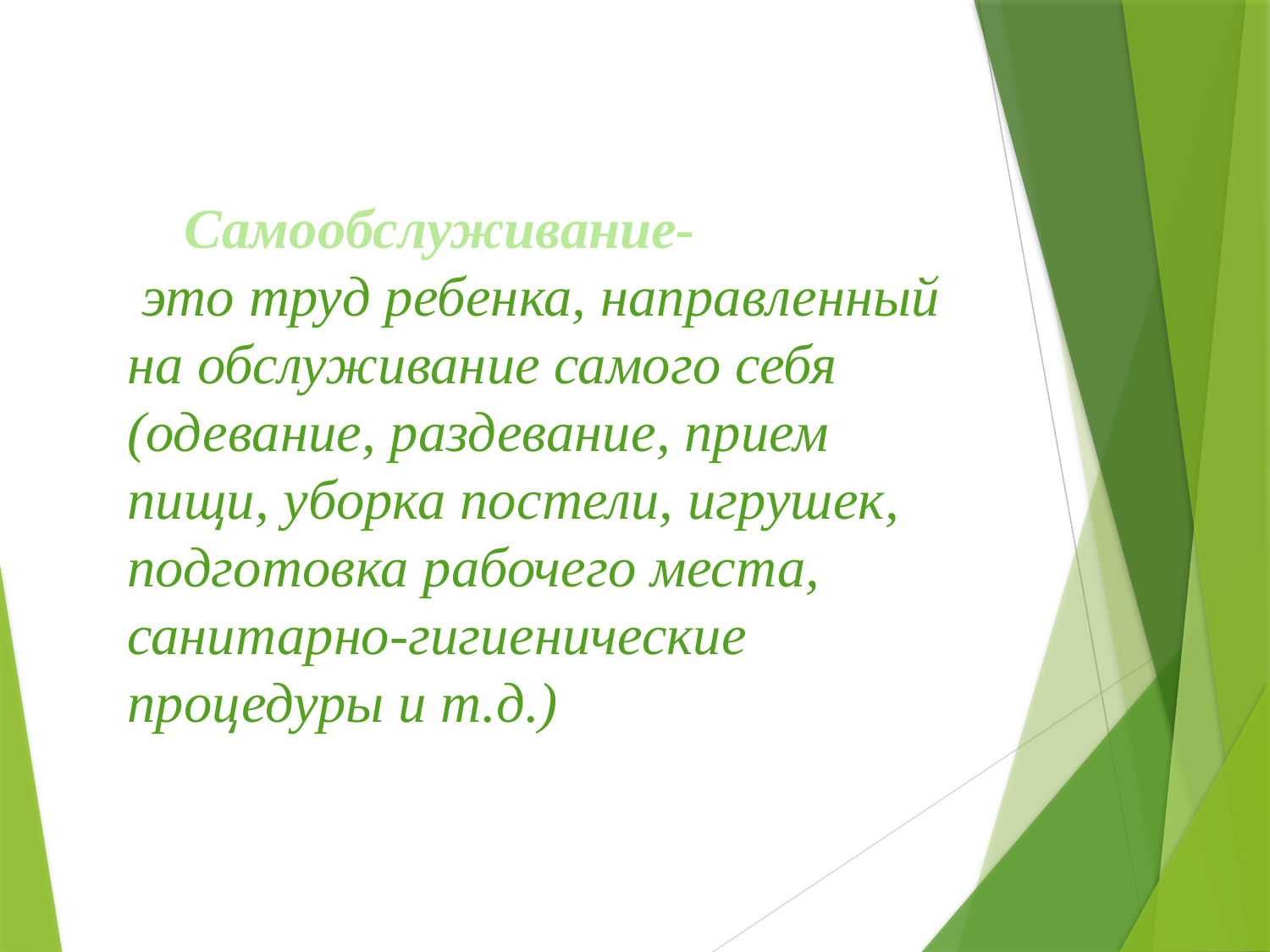

Самообслуживание-
 это труд ребенка, направленный на обслуживание самого себя (одевание, раздевание, прием пищи, уборка постели, игрушек,  подготовка рабочего места, санитарно-гигиенические
процедуры и т.д.)